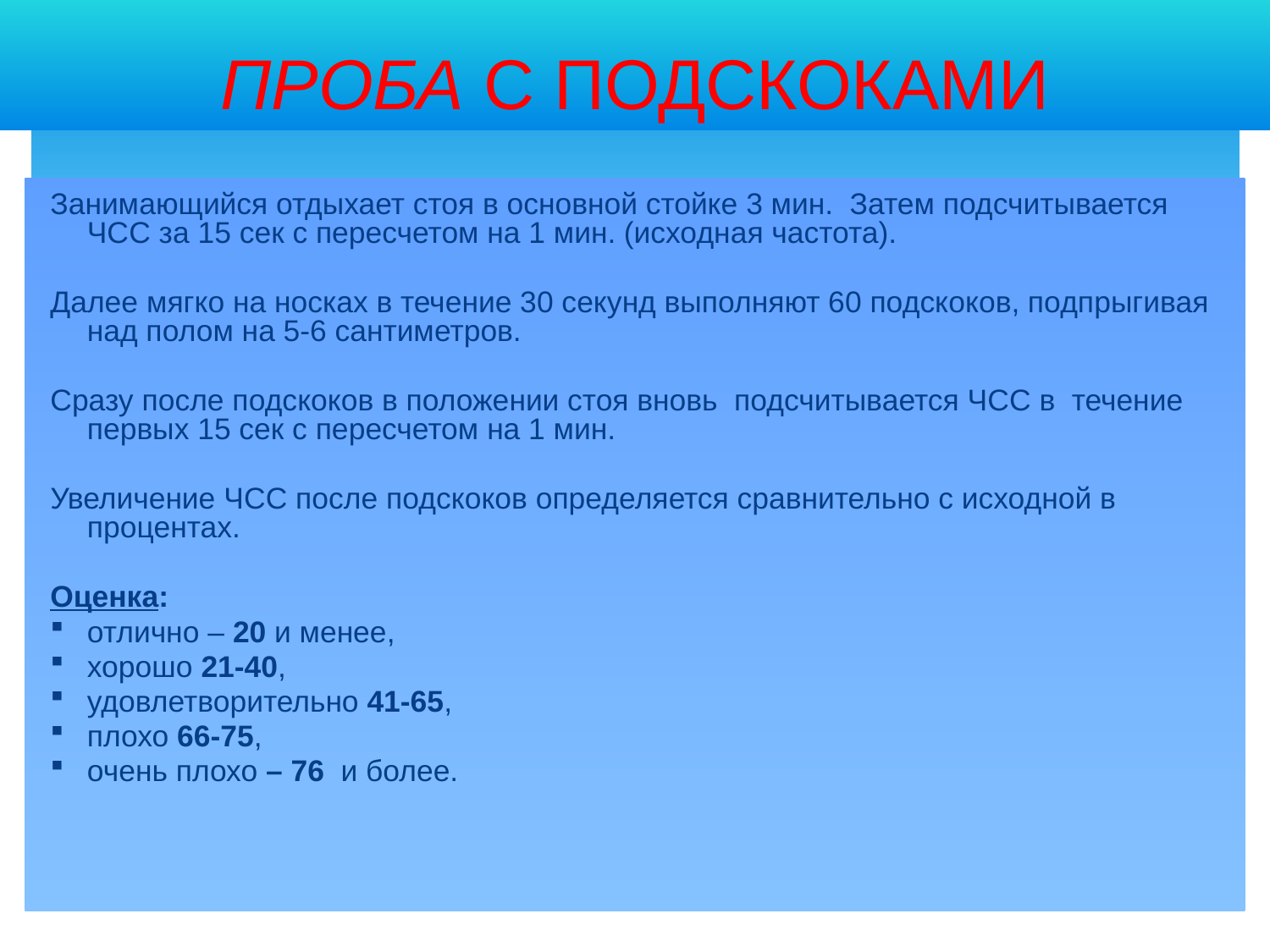

ПРОБА С ПОДСКОКАМИ
Занимающийся отдыхает стоя в основной стойке 3 мин.  Затем подсчитывается ЧСС за 15 сек с пересчетом на 1 мин. (исходная частота).

Далее мягко на носках в течение 30 секунд выполняют 60 подскоков, подпрыгивая над полом на 5-6 сантиметров.

Сразу после подскоков в положении стоя вновь  подсчитывается ЧСС в  течение первых 15 сек с пересчетом на 1 мин.

Увеличение ЧСС после подскоков определяется сравнительно с исходной в процентах.

Оценка:
отлично – 20 и менее,
хорошо 21-40,
удовлетворительно 41-65,
плохо 66-75,
очень плохо – 76  и более.